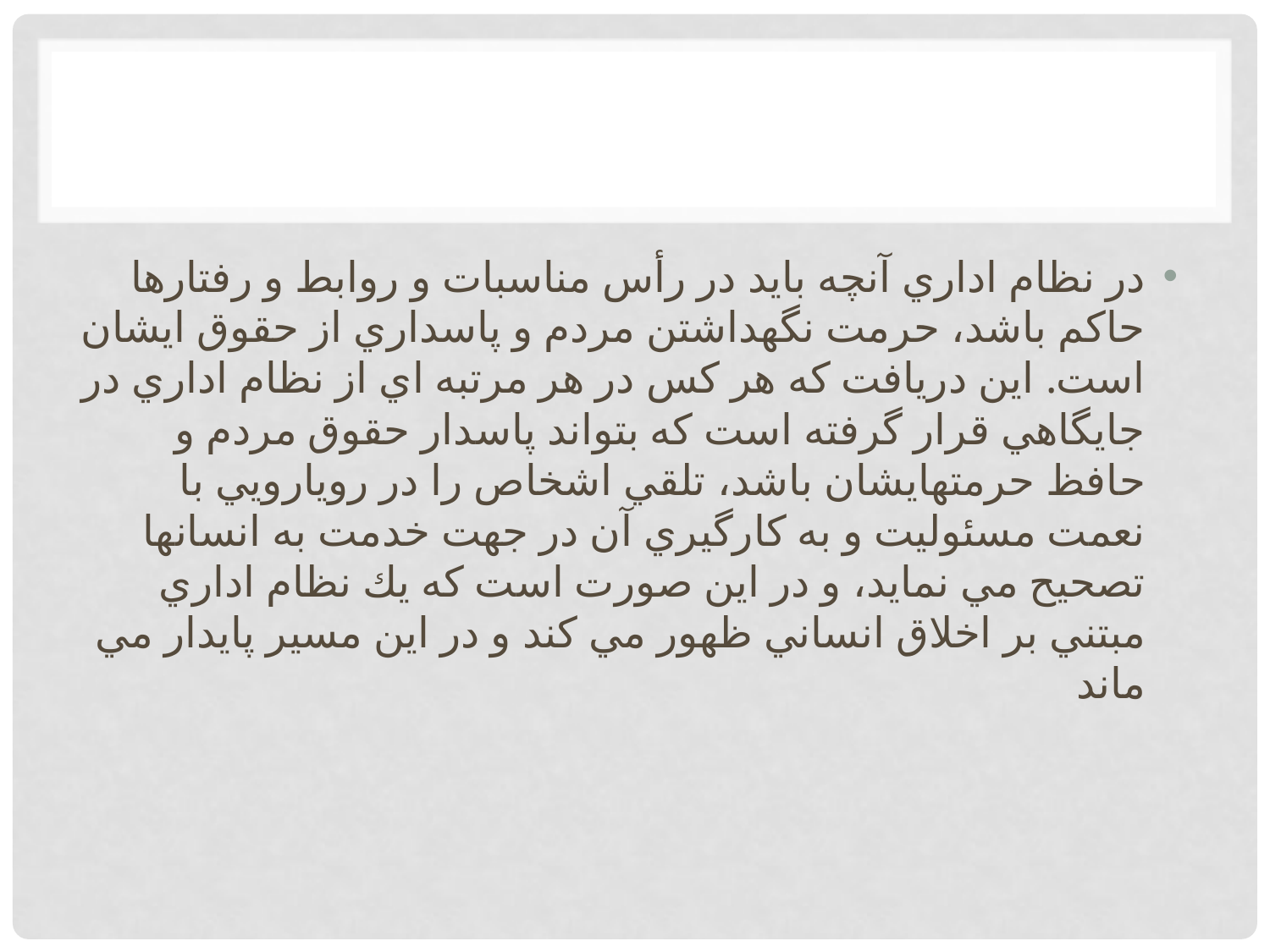

در نظام اداري آنچه بايد در رأس مناسبات و روابط و رفتارها حاكم باشد، حرمت نگهداشتن مردم و پاسداري از حقوق ايشان است. اين دريافت كه هر كس در هر مرتبه اي از نظام اداري در جايگاهي قرار گرفته است كه بتواند پاسدار حقوق مردم و حافظ حرمتهايشان باشد، تلقي اشخاص را در رويارويي با نعمت مسئوليت و به كارگيري آن در جهت خدمت به انسانها تصحيح مي نمايد، و در اين صورت است كه يك نظام اداري مبتني بر اخلاق انساني ظهور مي كند و در اين مسير پايدار مي ماند